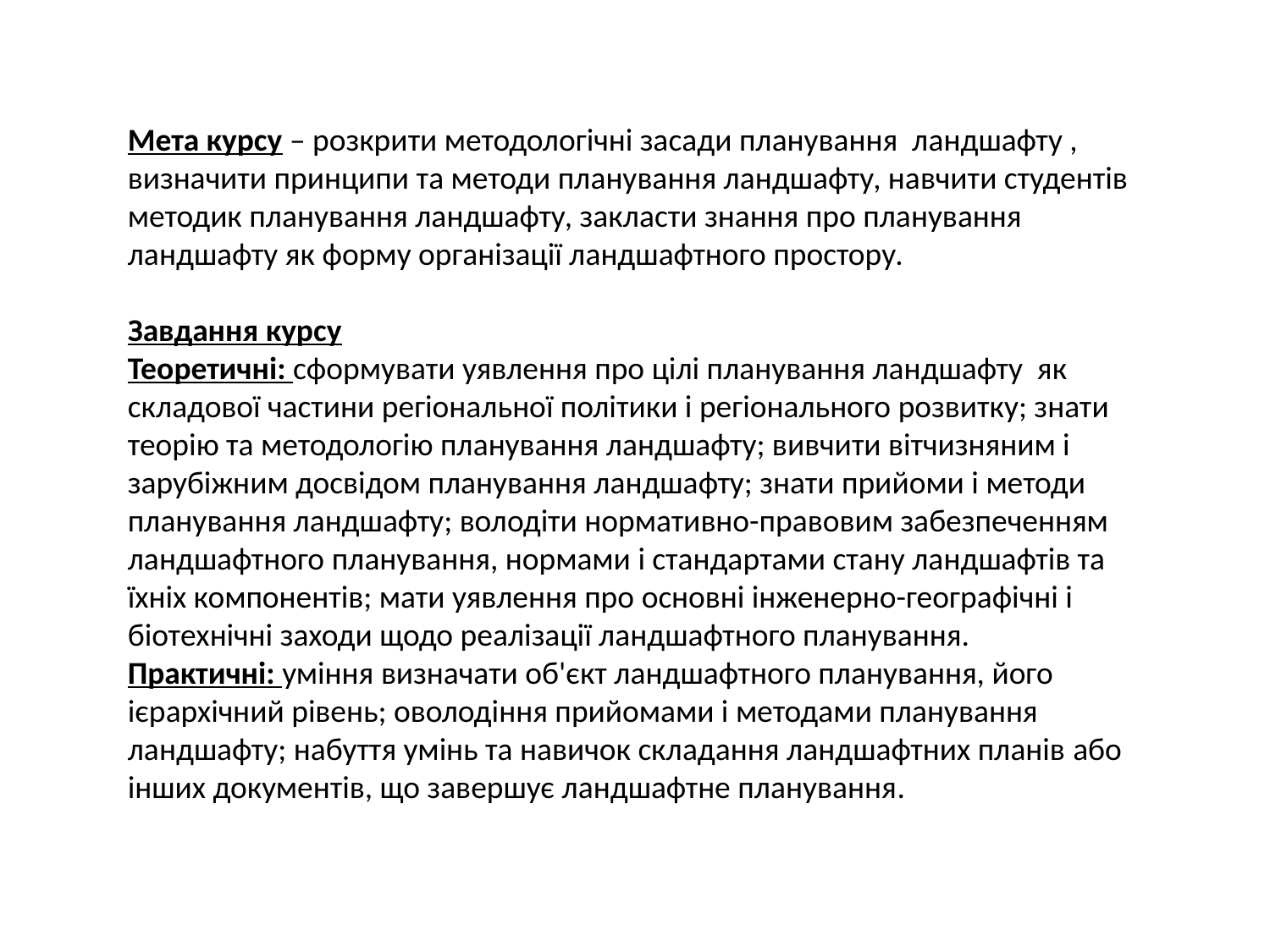

# Мета курсу – розкрити методологічні засади планування  ландшафту , визначити принципи та методи планування ландшафту, навчити студентів методик планування ландшафту, закласти знання про планування ландшафту як форму організації ландшафтного простору. Завдання курсу Теоретичні: сформувати уявлення про цілі планування ландшафту  як складової частини регіональної політики і регіонального розвитку; знати теорію та методологію планування ландшафту; вивчити вітчизняним і зарубіжним досвідом планування ландшафту; знати прийоми і методи планування ландшафту; володіти нормативно-правовим забезпеченням ландшафтного планування, нормами і стандартами стану ландшафтів та їхніх компонентів; мати уявлення про основні інженерно-географічні і біотехнічні заходи щодо реалізації ландшафтного планування. Практичні: уміння визначати об'єкт ландшафтного планування, його ієрархічний рівень; оволодіння прийомами і методами планування ландшафту; набуття умінь та навичок складання ландшафтних планів або інших документів, що завершує ландшафтне планування.